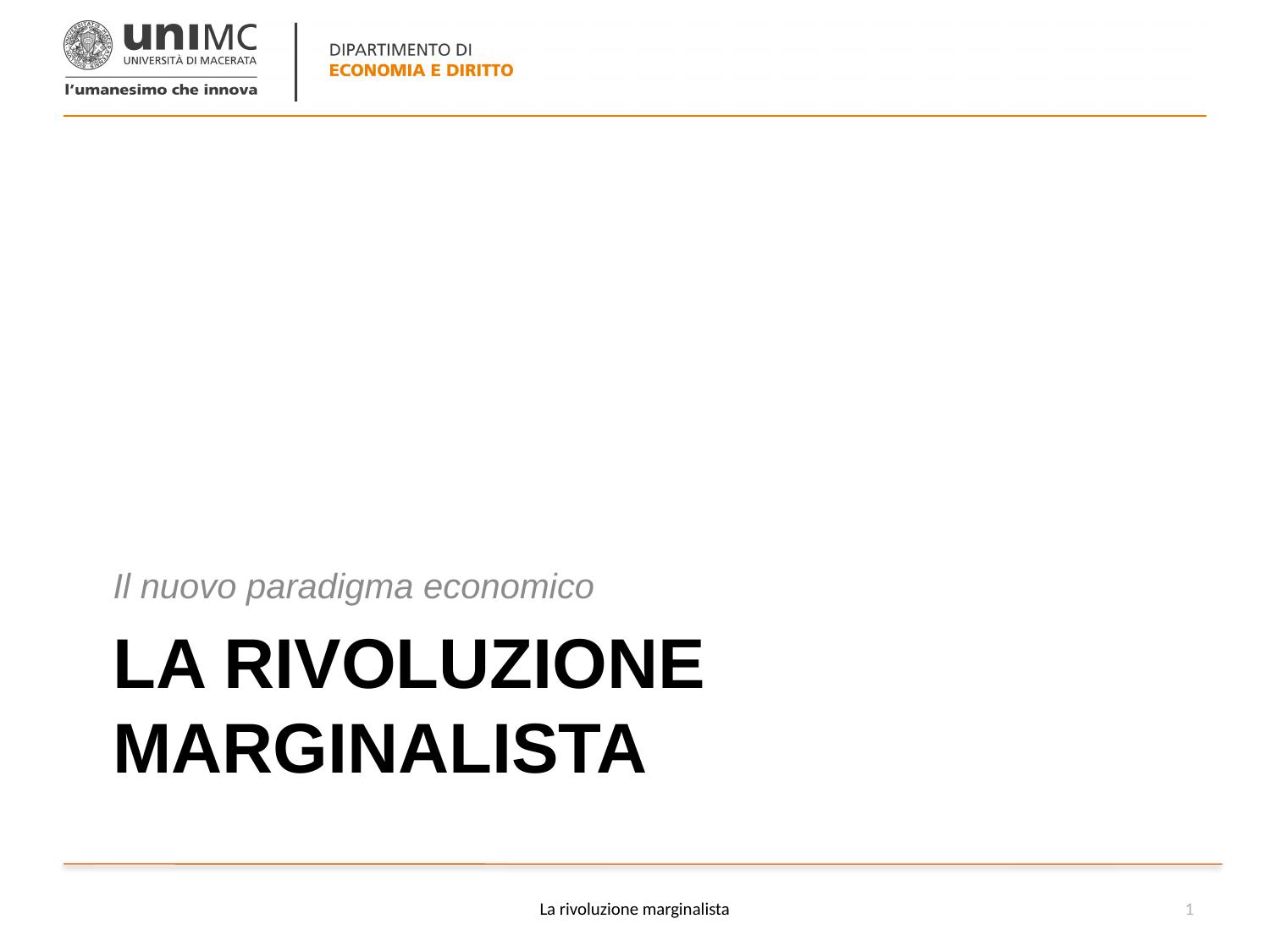

Il nuovo paradigma economico
# La rivoluzione marginalista
La rivoluzione marginalista
1